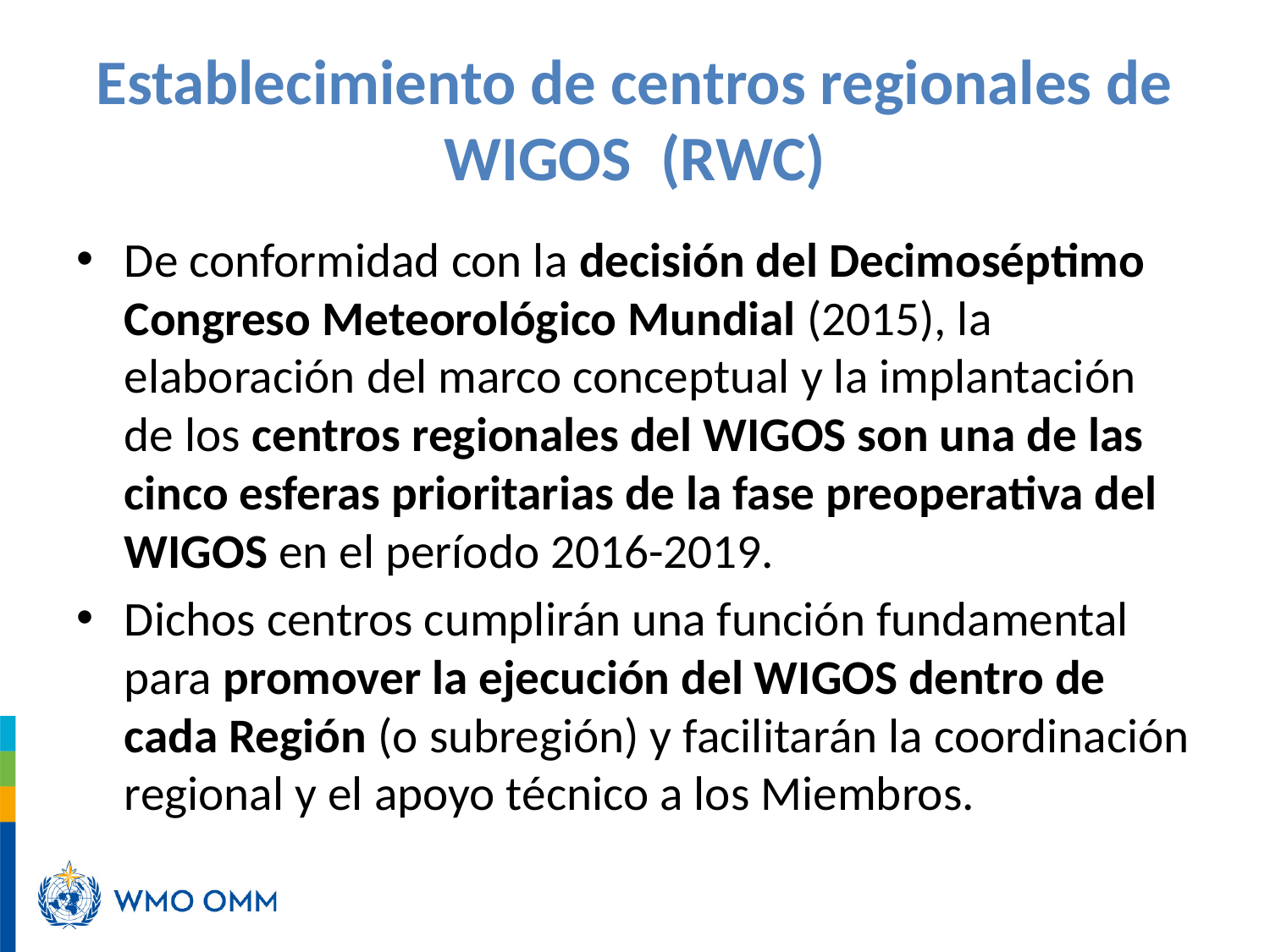

# Establecimiento de centros regionales de WIGOS  (RWC)
De conformidad con la decisión del Decimoséptimo Congreso Meteorológico Mundial (2015), la elaboración del marco conceptual y la implantación de los centros regionales del WIGOS son una de las cinco esferas prioritarias de la fase preoperativa del WIGOS en el período 2016-2019.
Dichos centros cumplirán una función fundamental para promover la ejecución del WIGOS dentro de cada Región (o subregión) y facilitarán la coordinación regional y el apoyo técnico a los Miembros.